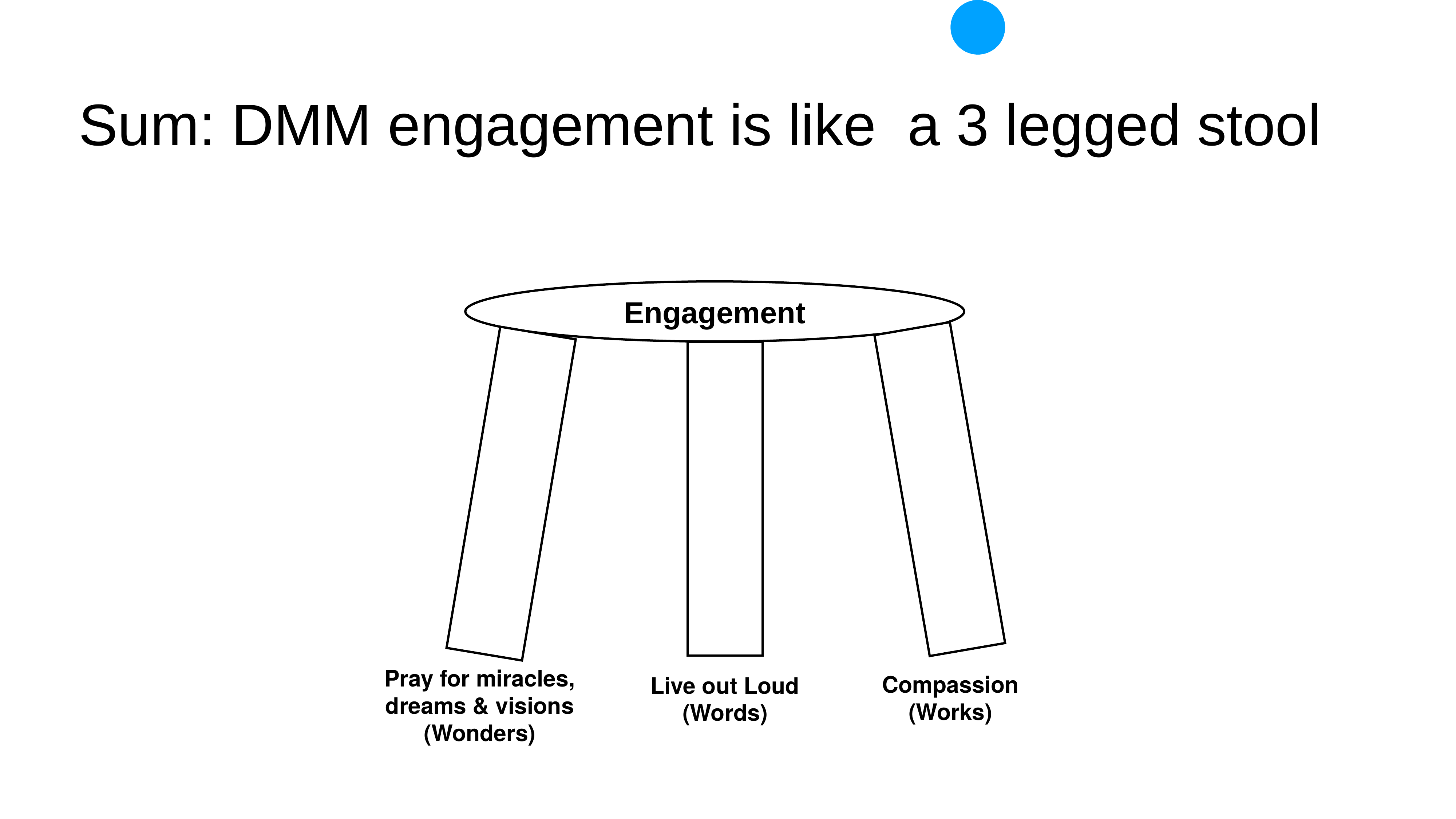

# Sum: DMM engagement is like 		a 3 legged stool
Engagement

Pray for miracles, dreams & visions (Wonders)
Compassion (Works)
Live out Loud (Words)